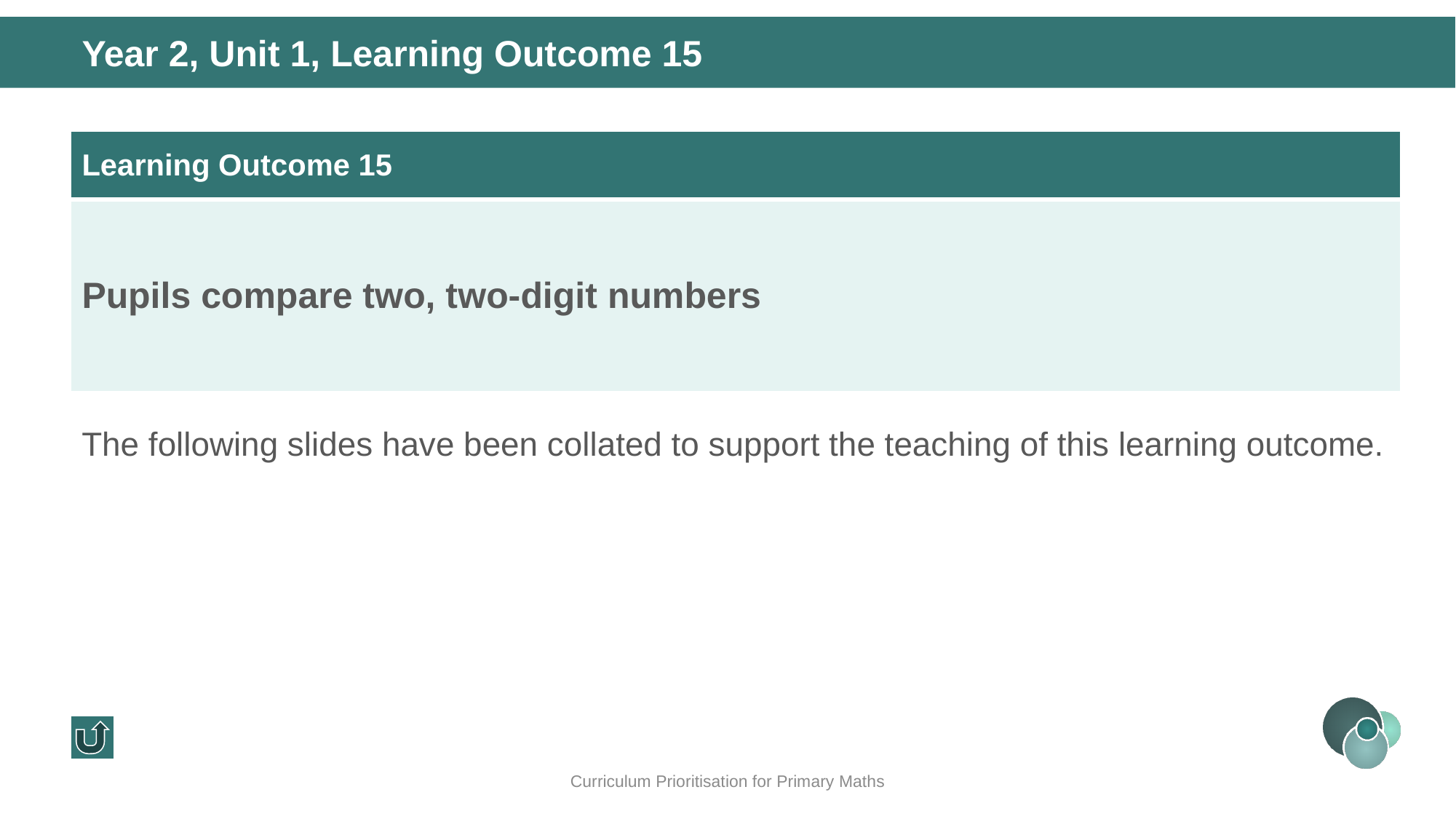

Year 2, Unit 1, Learning Outcome 15
| Learning Outcome 15 |
| --- |
| Pupils compare two, two-digit numbers |
The following slides have been collated to support the teaching of this learning outcome.

Curriculum Prioritisation for Primary Maths